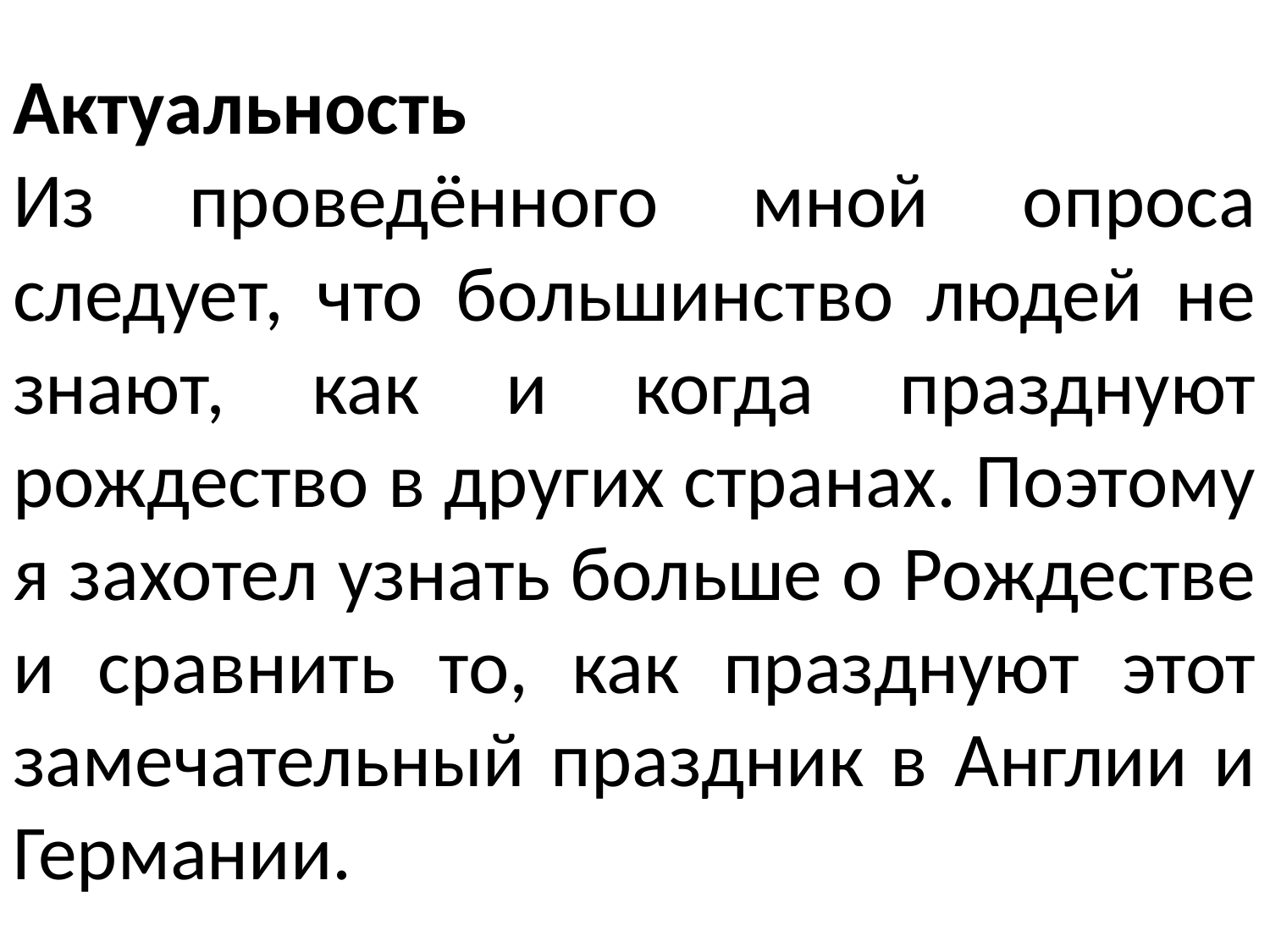

# Актуальность Из проведённого мной опроса следует, что большинство людей не знают, как и когда празднуют рождество в других странах. Поэтому я захотел узнать больше о Рождестве и сравнить то, как празднуют этот замечательный праздник в Англии и Германии.